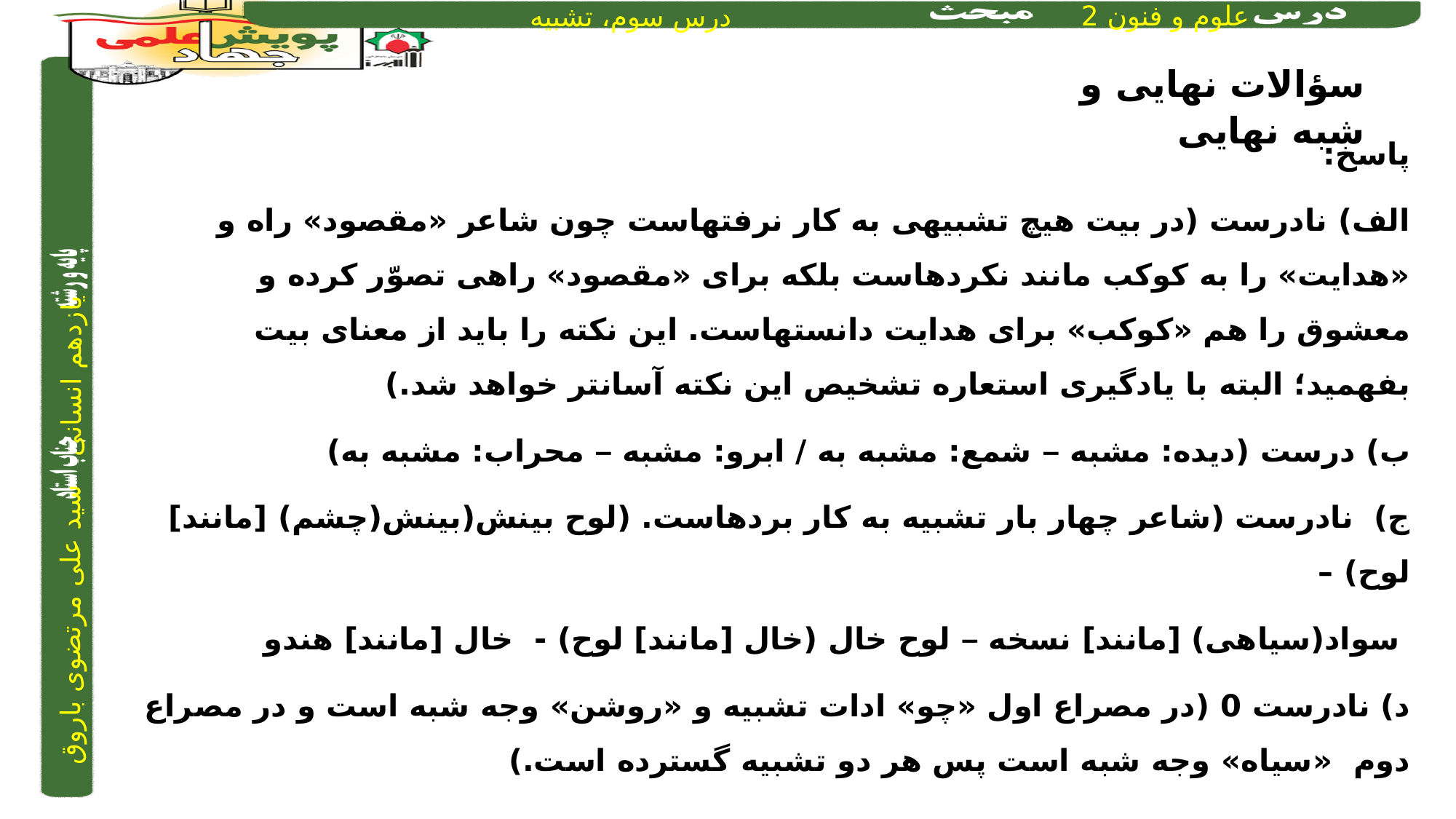

سؤالات نهایی و شبه نهایی
پاسخ:
الف) نادرست (در بیت هیچ تشبیهی به کار نرفته­است چون شاعر «مقصود» راه و «هدایت» را به کوکب مانند نکرده­است بلکه برای «مقصود» راهی تصوّر کرده و معشوق را هم «کوکب» برای هدایت دانسته­است. این نکته را باید از معنای بیت بفهمید؛ البته با یادگیری استعاره تشخیص این نکته آسان­تر خواهد شد.)
ب) درست (دیده: مشبه – شمع: مشبه به / ابرو: مشبه – محراب: مشبه به)
ج)  نادرست (شاعر چهار بار تشبیه به کار برده­است. (لوح بینش(بینش(چشم) [مانند] لوح) –
 سواد(سیاهی) [مانند] نسخه – لوح خال (خال [مانند] لوح) -  خال [مانند] هندو
د) نادرست 0 (در مصراع اول «چو» ادات تشبیه و «روشن» وجه شبه است و در مصراع دوم  «سیاه» وجه شبه است پس هر دو تشبیه گسترده است.)